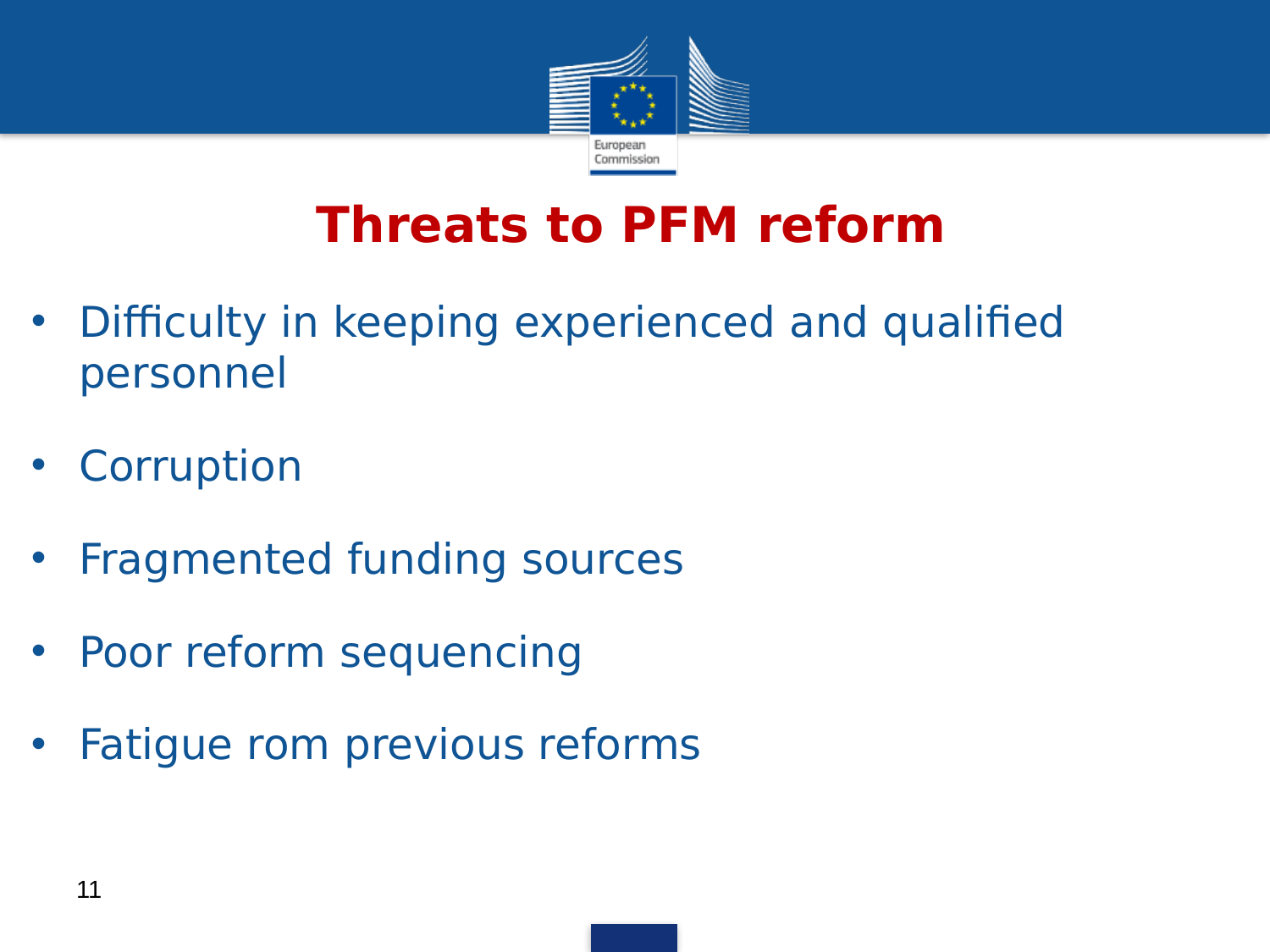

#
Threats to PFM reform
Difficulty in keeping experienced and qualified personnel
Corruption
Fragmented funding sources
Poor reform sequencing
Fatigue rom previous reforms

11